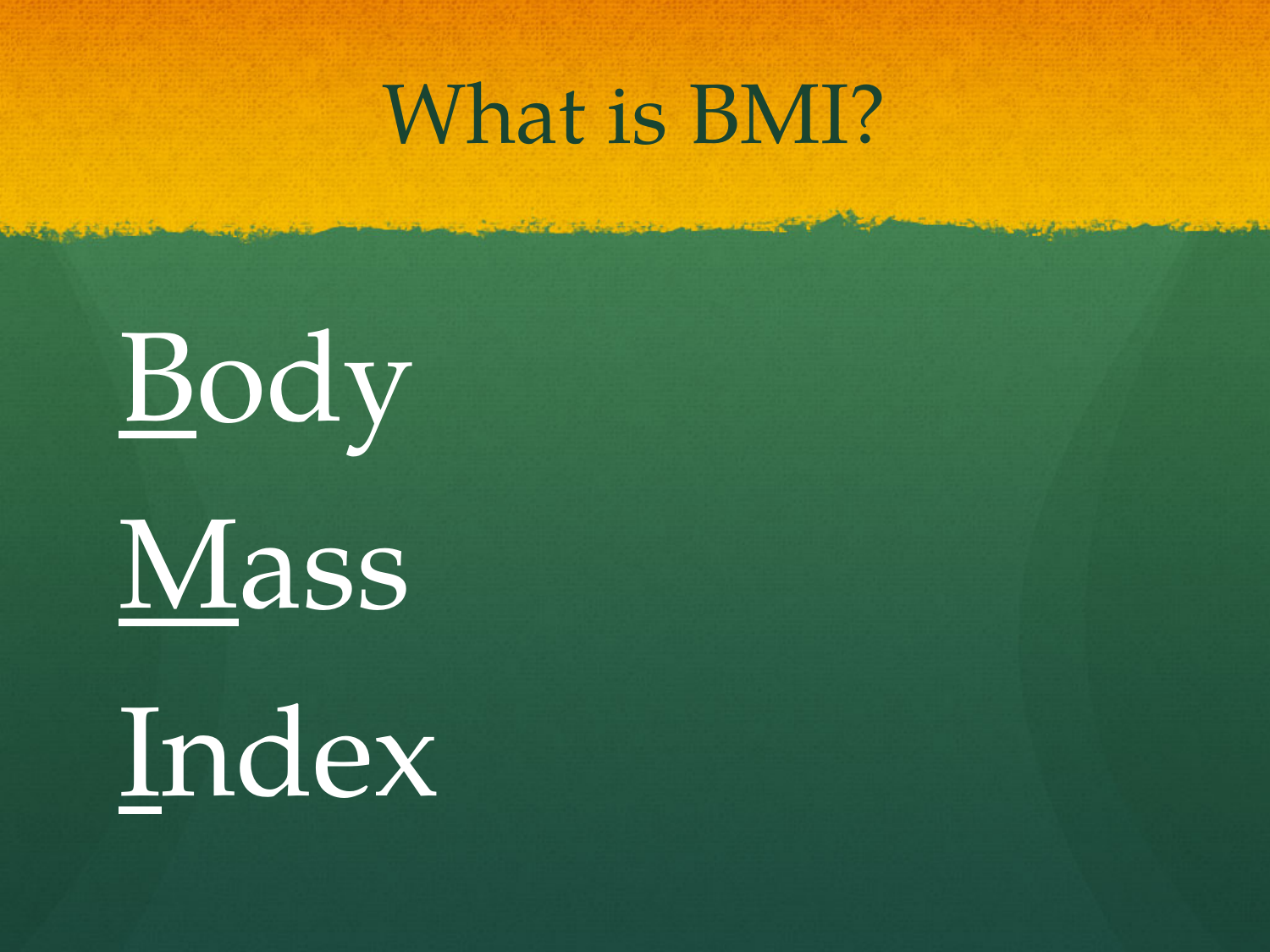

# What is BMI?
Body
Mass
Index